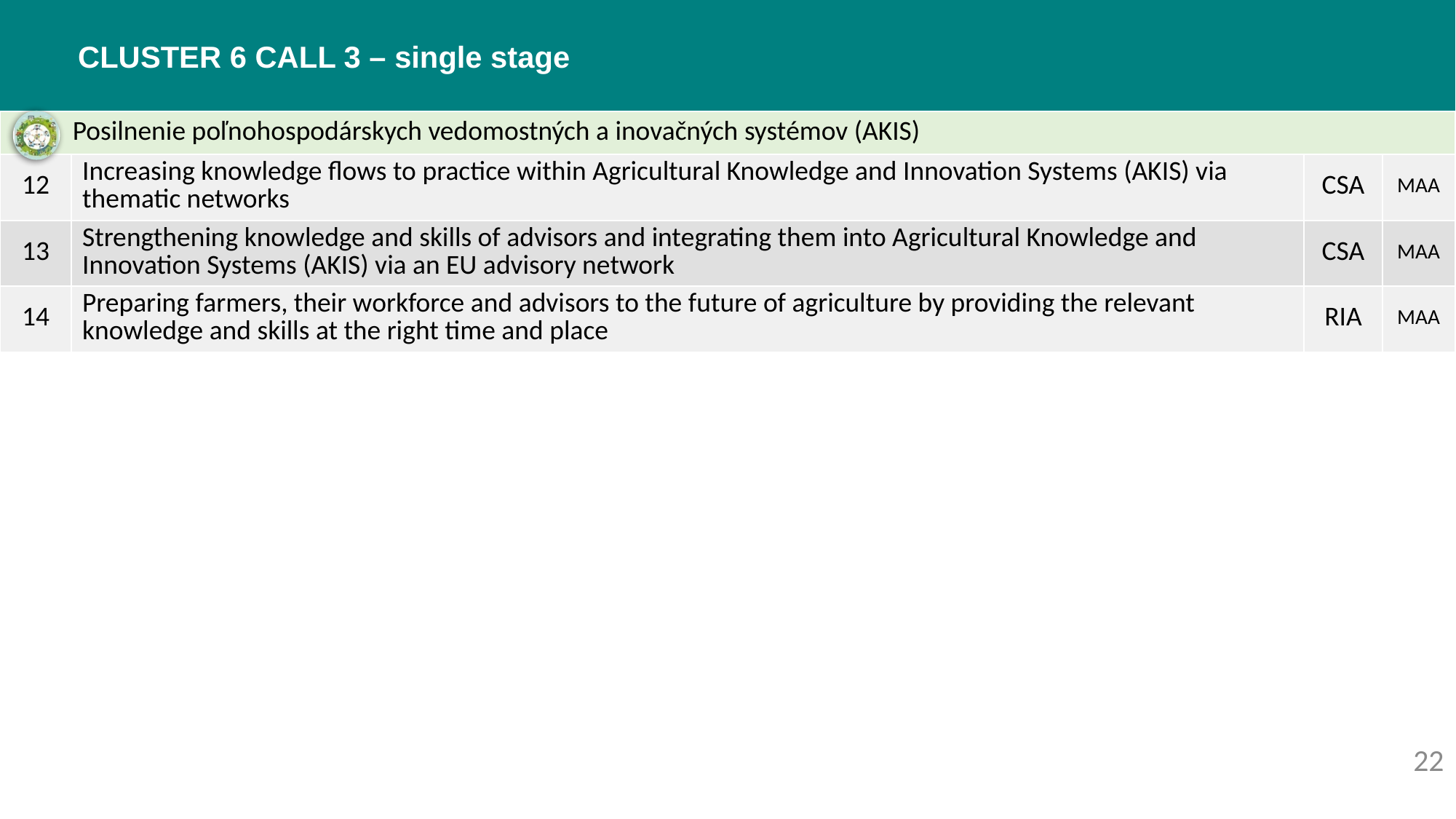

# Cluster 6 Call 3 – single stage

| Posilnenie poľnohospodárskych vedomostných a inovačných systémov (AKIS) |  |  |  |
| --- | --- | --- | --- |
| 12 | Increasing knowledge flows to practice within Agricultural Knowledge and Innovation Systems (AKIS) via thematic networks | CSA | MAA |
| 13 | Strengthening knowledge and skills of advisors and integrating them into Agricultural Knowledge and Innovation Systems (AKIS) via an EU advisory network | CSA | MAA |
| 14 | Preparing farmers, their workforce and advisors to the future of agriculture by providing the relevant knowledge and skills at the right time and place | RIA | MAA |
22